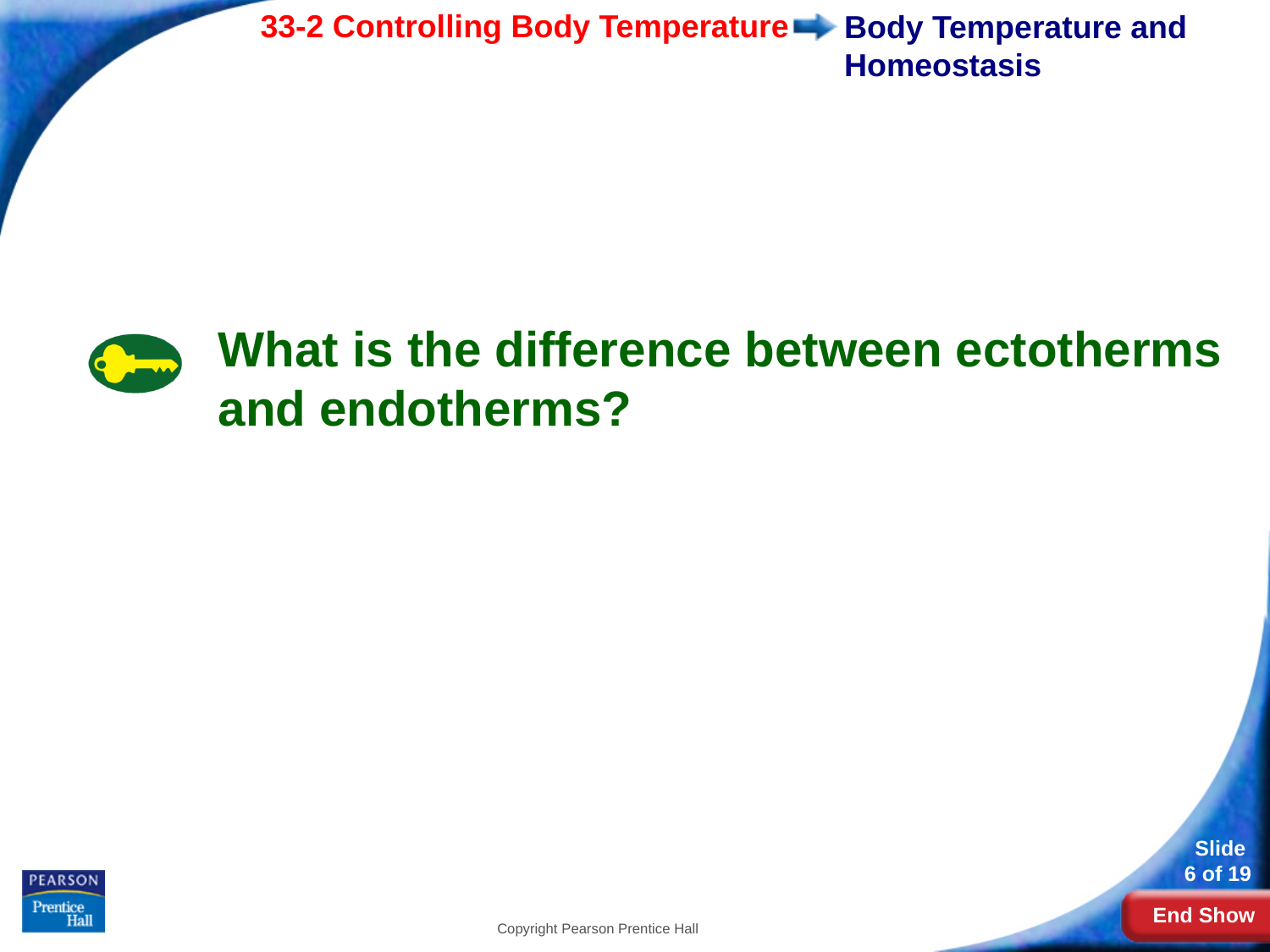

# Body Temperature and Homeostasis

What is the difference between ectotherms and endotherms?

Copyright Pearson Prentice Hall